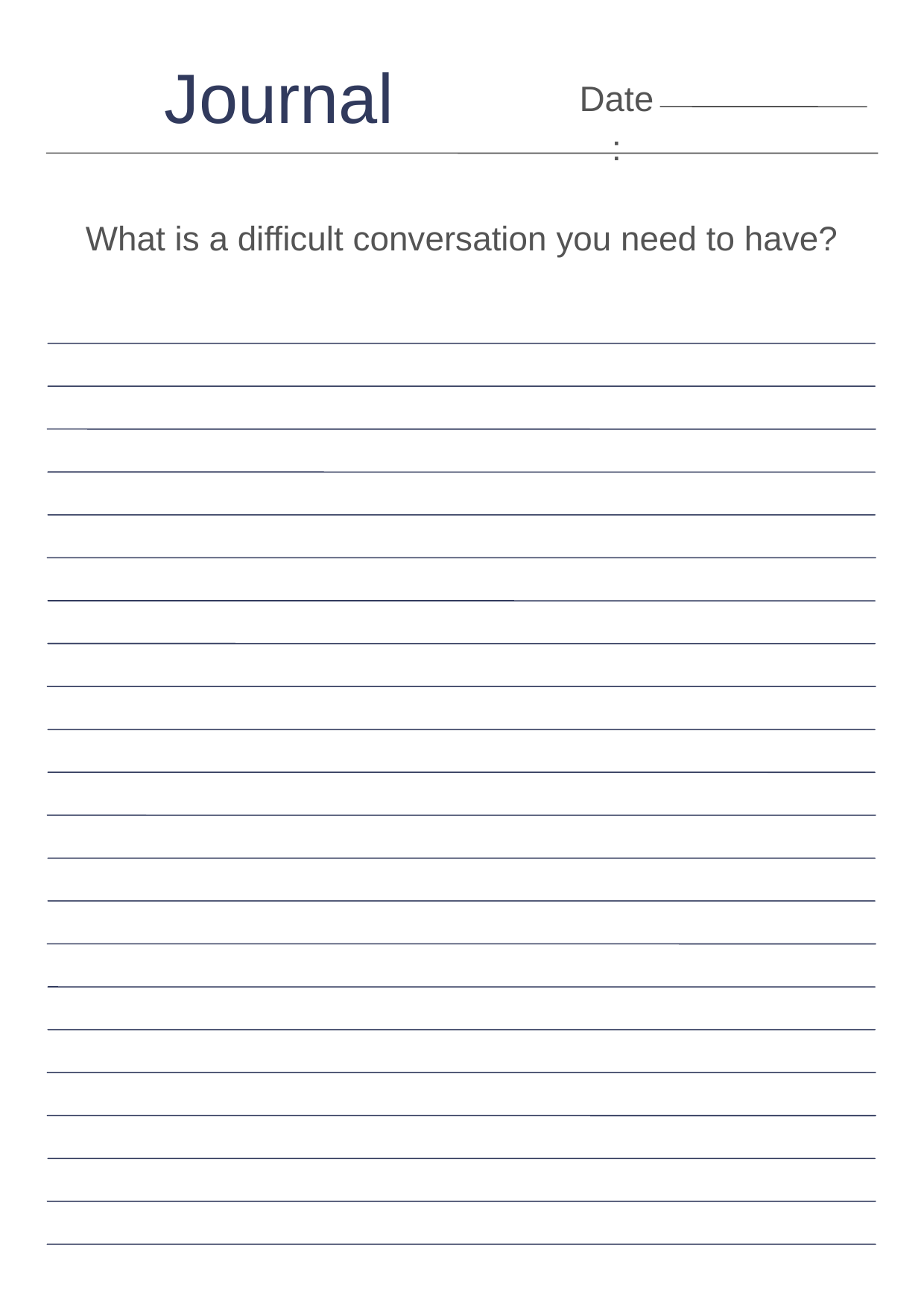

Journal
Date:

What is a difficult conversation you need to have?